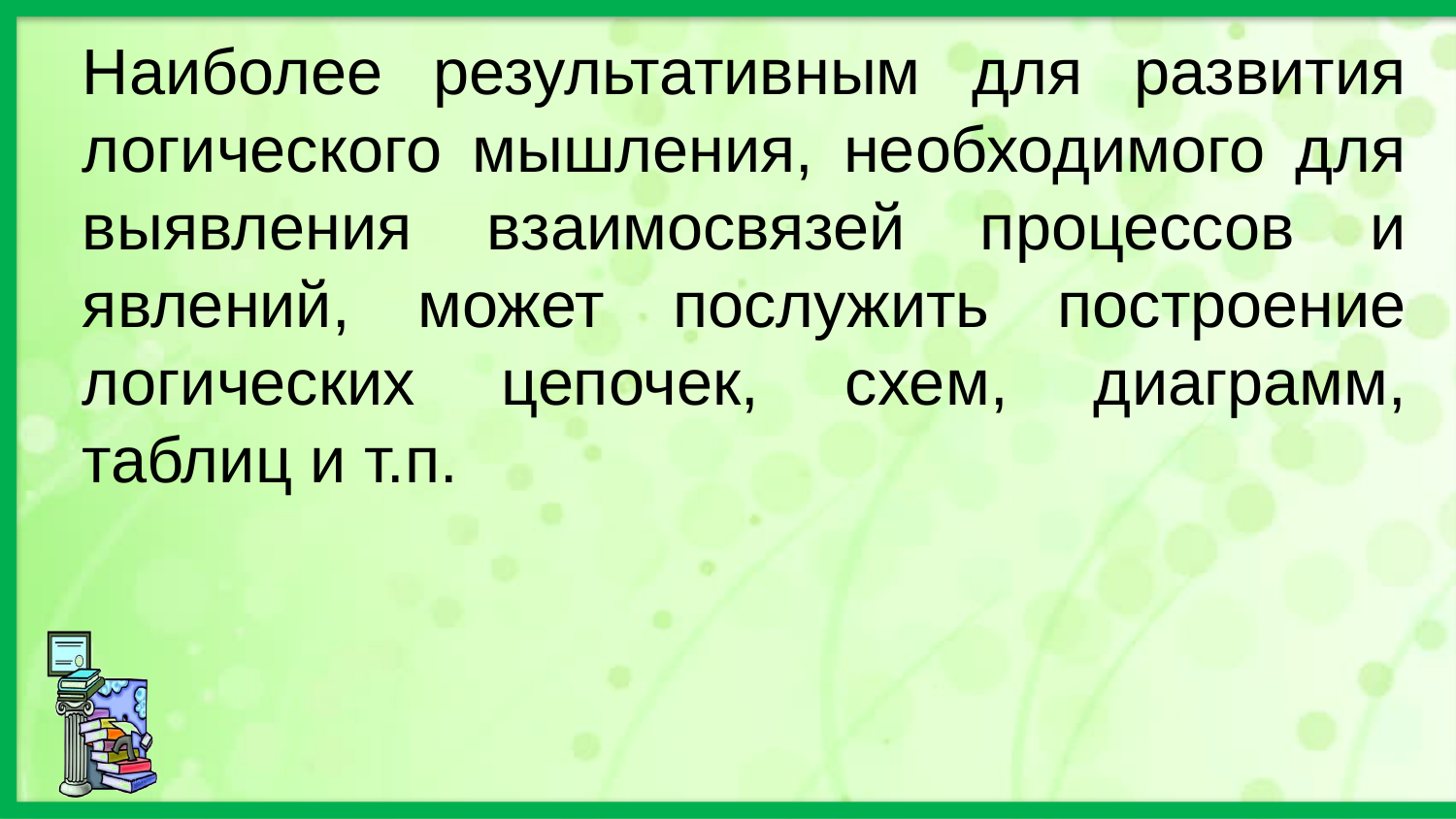

Наиболее результативным для развития логического мышления, необходимого для выявления взаимосвязей процессов и явлений, может послужить построение логических цепочек, схем, диаграмм, таблиц и т.п.